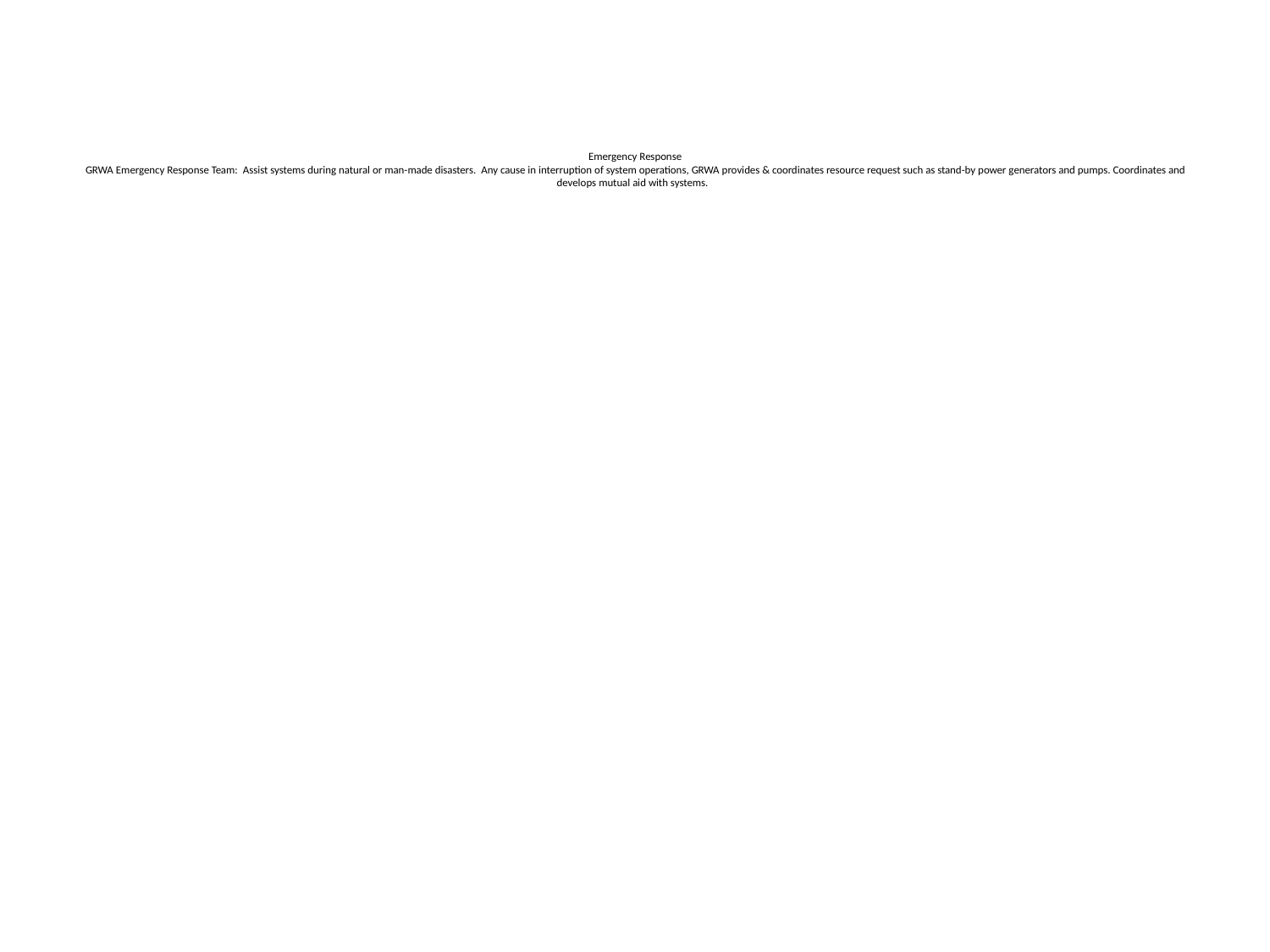

Emergency Response
GRWA Emergency Response Team:  Assist systems during natural or man-made disasters.  Any cause in interruption of system operations, GRWA provides & coordinates resource request such as stand-by power generators and pumps. Coordinates and develops mutual aid with systems.